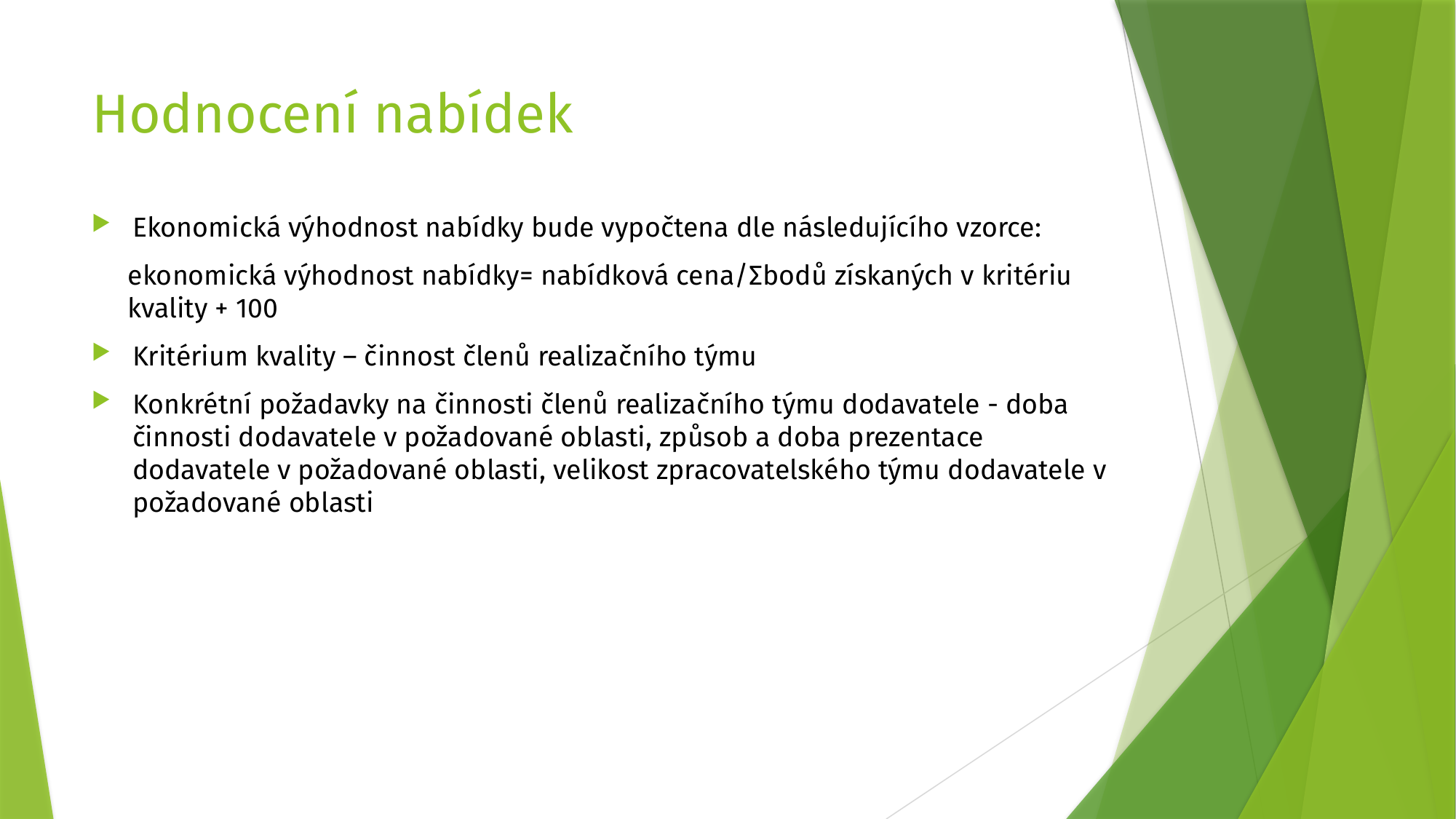

# Hodnocení nabídek
Ekonomická výhodnost nabídky bude vypočtena dle následujícího vzorce:
     ekonomická výhodnost nabídky= nabídková cena/Σbodů získaných v kritériu
     kvality + 100
Kritérium kvality – činnost členů realizačního týmu
Konkrétní požadavky na činnosti členů realizačního týmu dodavatele - doba činnosti dodavatele v požadované oblasti, způsob a doba prezentace dodavatele v požadované oblasti, velikost zpracovatelského týmu dodavatele v požadované oblasti